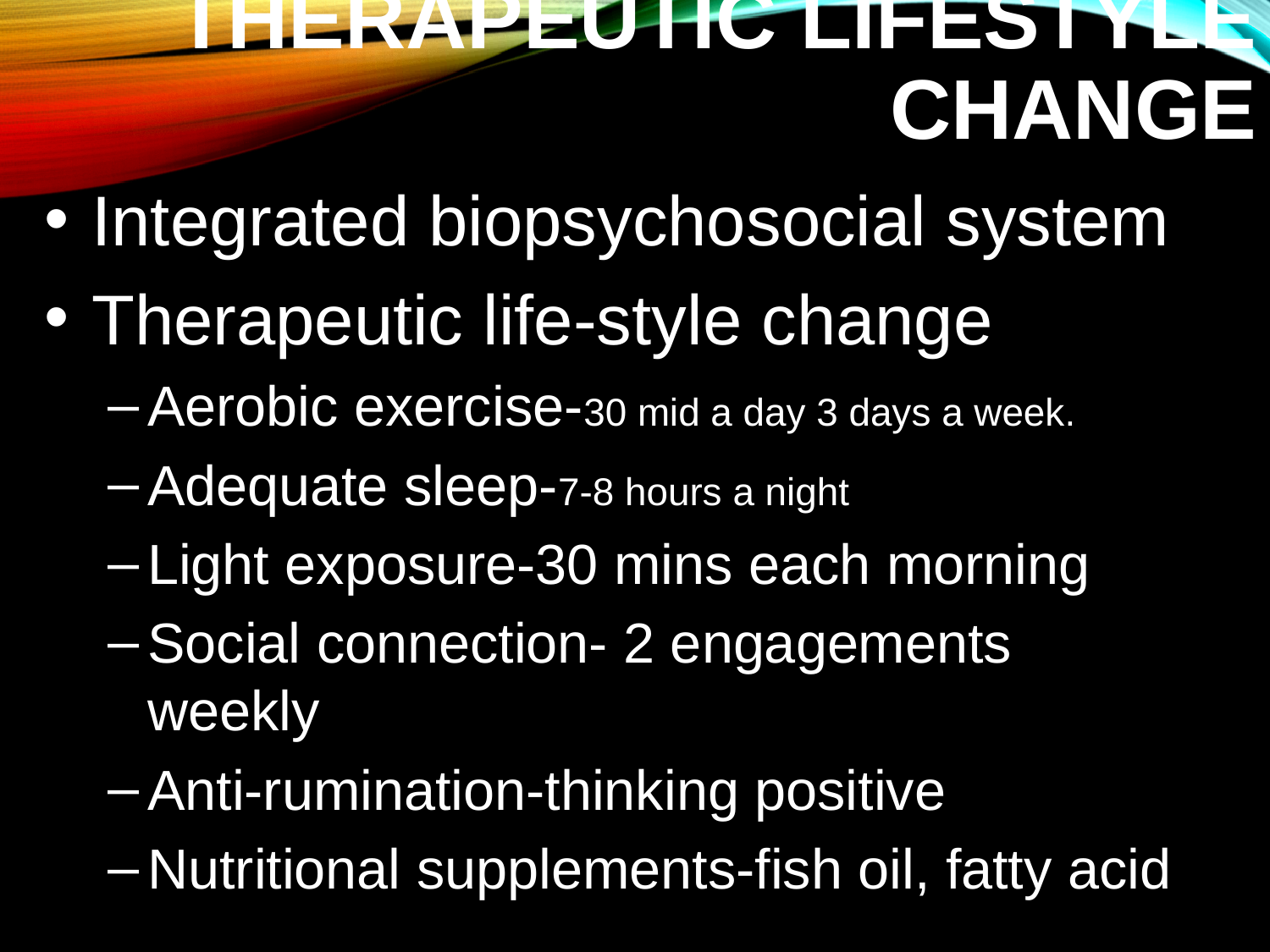

# Therapeutic Lifestyle Change
Integrated biopsychosocial system
Therapeutic life-style change
Aerobic exercise-30 mid a day 3 days a week.
Adequate sleep-7-8 hours a night
Light exposure-30 mins each morning
Social connection- 2 engagements weekly
Anti-rumination-thinking positive
Nutritional supplements-fish oil, fatty acid